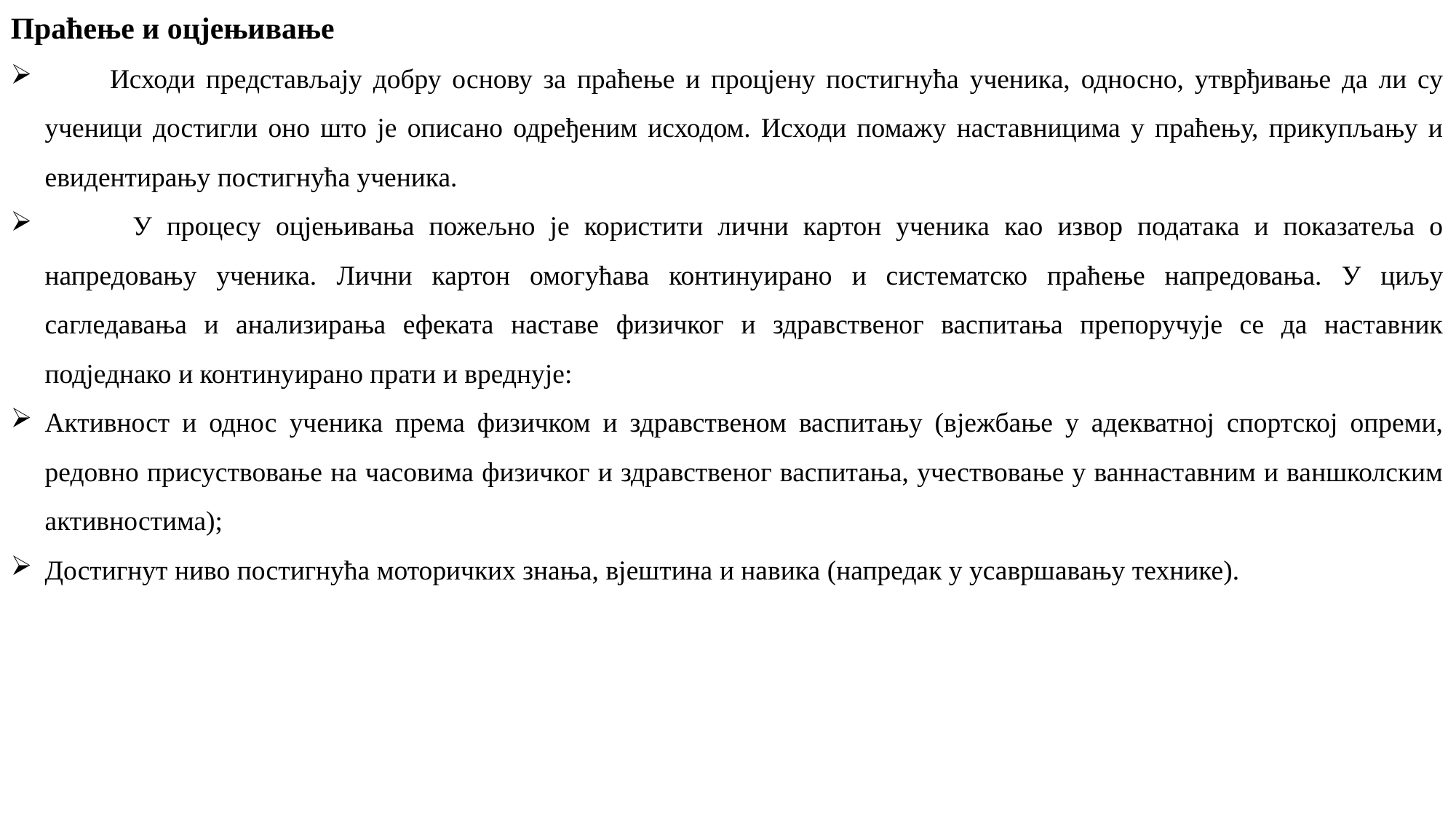

Праћење и оцјењивање
      Исходи представљају добру основу за праћење и процјену постигнућа ученика, односно, утврђивање да ли су ученици достигли оно што је описано одређеним исходом. Исходи помажу наставницима у праћењу, прикупљању и евидентирању постигнућа ученика.
      У процесу оцјењивања пожељно је користити лични картон ученика као извор података и показатеља о напредовању ученика. Лични картон омогућава континуирано и систематско праћење напредовања. У циљу сагледавања и анализирања ефеката наставе физичког и здравственог васпитања препоручује се да наставник подједнако и континуирано прати и вреднује:
Активност и однос ученика према физичком и здравственом васпитању (вјежбање у адекватној спортској опреми, редовно присуствовање на часовима физичког и здравственог васпитања, учествовање у ваннаставним и ваншколским активностима);
Достигнут ниво постигнућа моторичких знања, вјештина и навика (напредак у усавршавању технике).